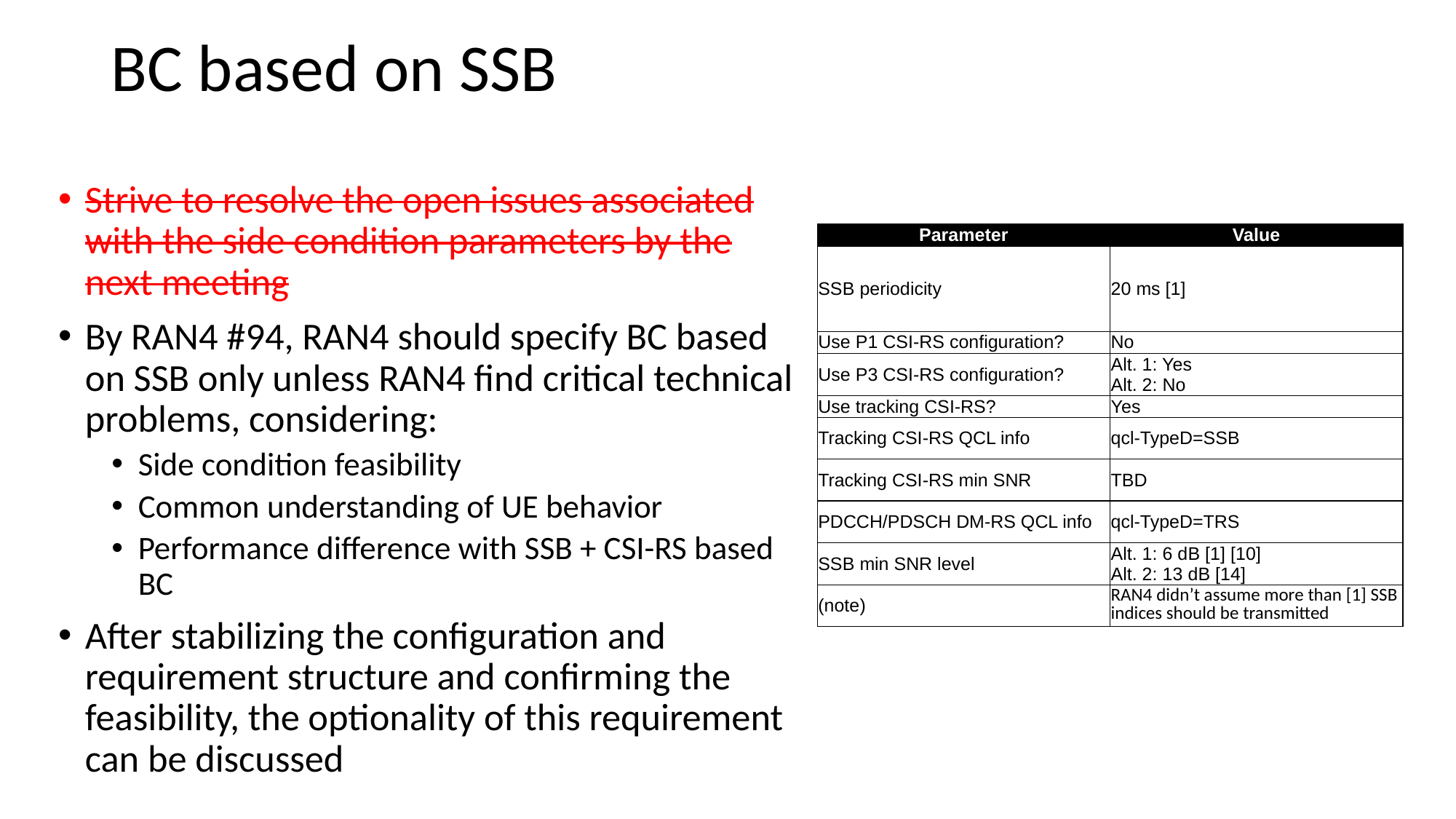

# BC based on SSB
Strive to resolve the open issues associated with the side condition parameters by the next meeting
By RAN4 #94, RAN4 should specify BC based on SSB only unless RAN4 find critical technical problems, considering:
Side condition feasibility
Common understanding of UE behavior
Performance difference with SSB + CSI-RS based BC
After stabilizing the configuration and requirement structure and confirming the feasibility, the optionality of this requirement can be discussed
| Parameter | Value |
| --- | --- |
| SSB periodicity | 20 ms [1] |
| Use P1 CSI-RS configuration? | No |
| Use P3 CSI-RS configuration? | Alt. 1: Yes Alt. 2: No |
| Use tracking CSI-RS? | Yes |
| Tracking CSI-RS QCL info | qcl-TypeD=SSB |
| Tracking CSI-RS min SNR | TBD |
| PDCCH/PDSCH DM-RS QCL info | qcl-TypeD=TRS |
| SSB min SNR level | Alt. 1: 6 dB [1] [10] Alt. 2: 13 dB [14] |
| (note) | RAN4 didn’t assume more than [1] SSB indices should be transmitted |